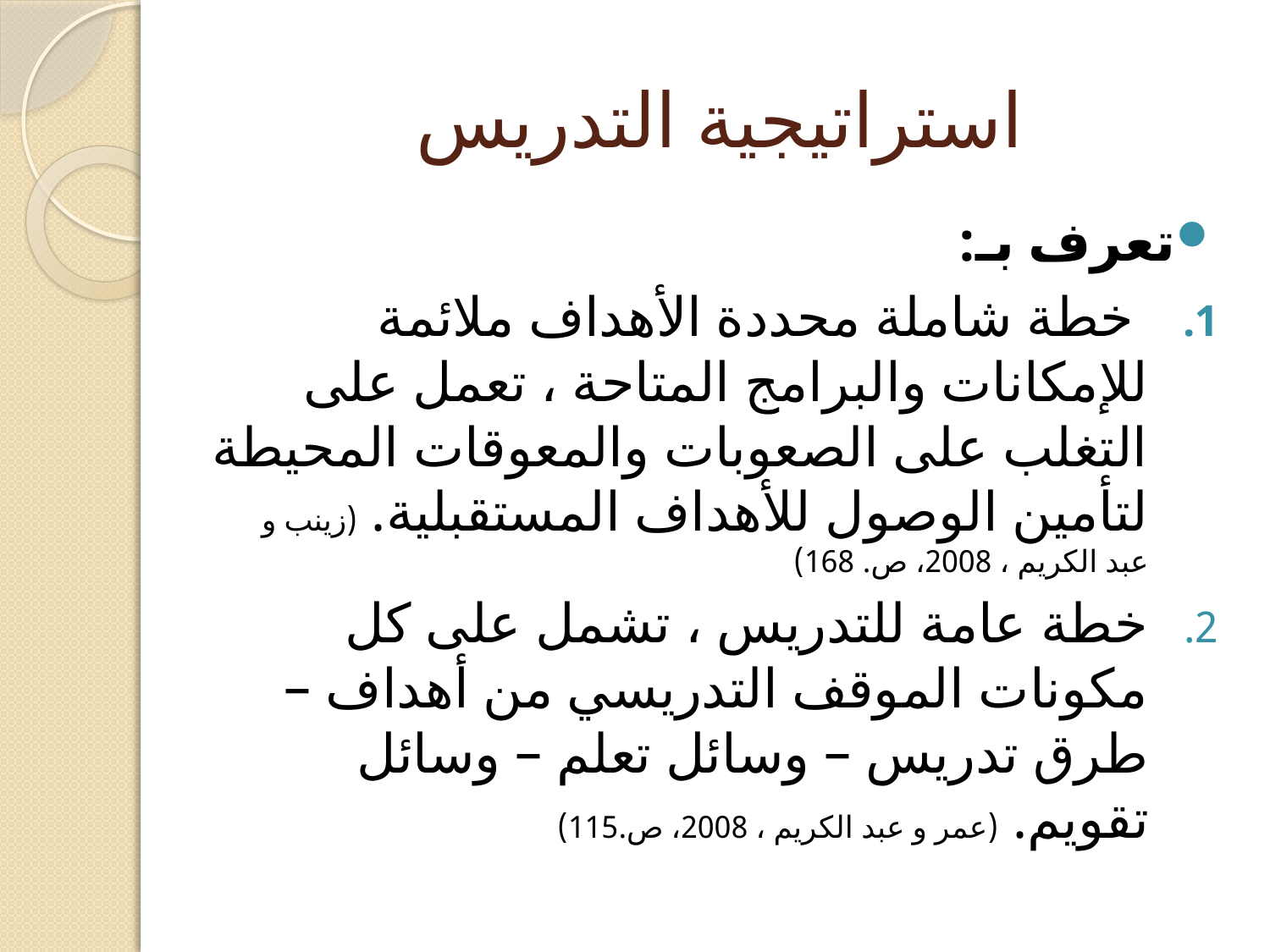

# استراتيجية التدريس
تعرف بـ:
 خطة شاملة محددة الأهداف ملائمة للإمكانات والبرامج المتاحة ، تعمل على  التغلب على الصعوبات والمعوقات المحيطة لتأمين الوصول للأهداف المستقبلية. (زينب و عبد الكريم ، 2008، ص. 168)
خطة عامة للتدريس ، تشمل على كل مكونات الموقف التدريسي من أهداف – طرق تدريس – وسائل تعلم – وسائل تقويم. (عمر و عبد الكريم ، 2008، ص.115)